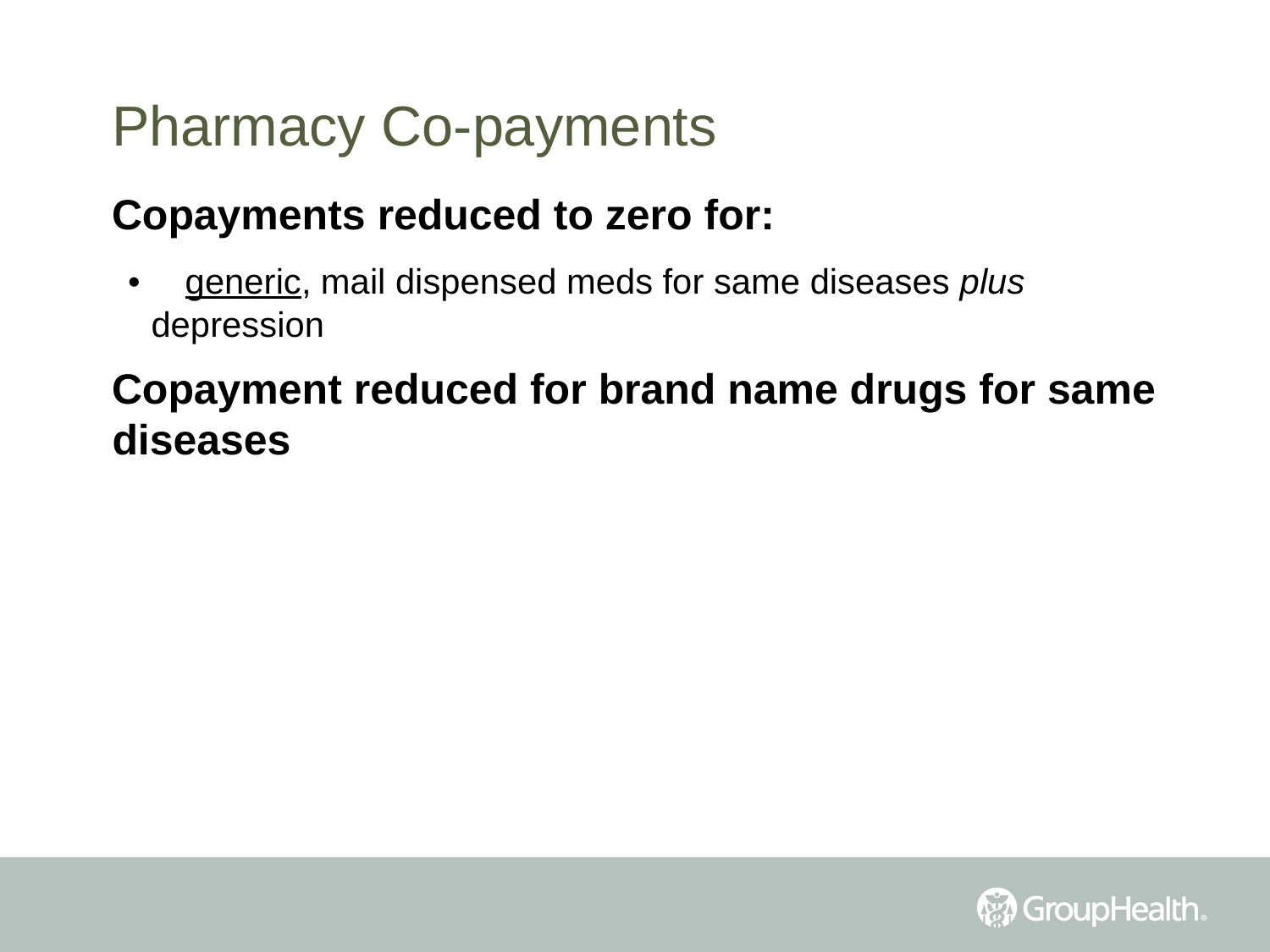

# Pharmacy Co-payments
Copayments reduced to zero for:
	 generic, mail dispensed meds for same diseases plus depression
Copayment reduced for brand name drugs for same diseases